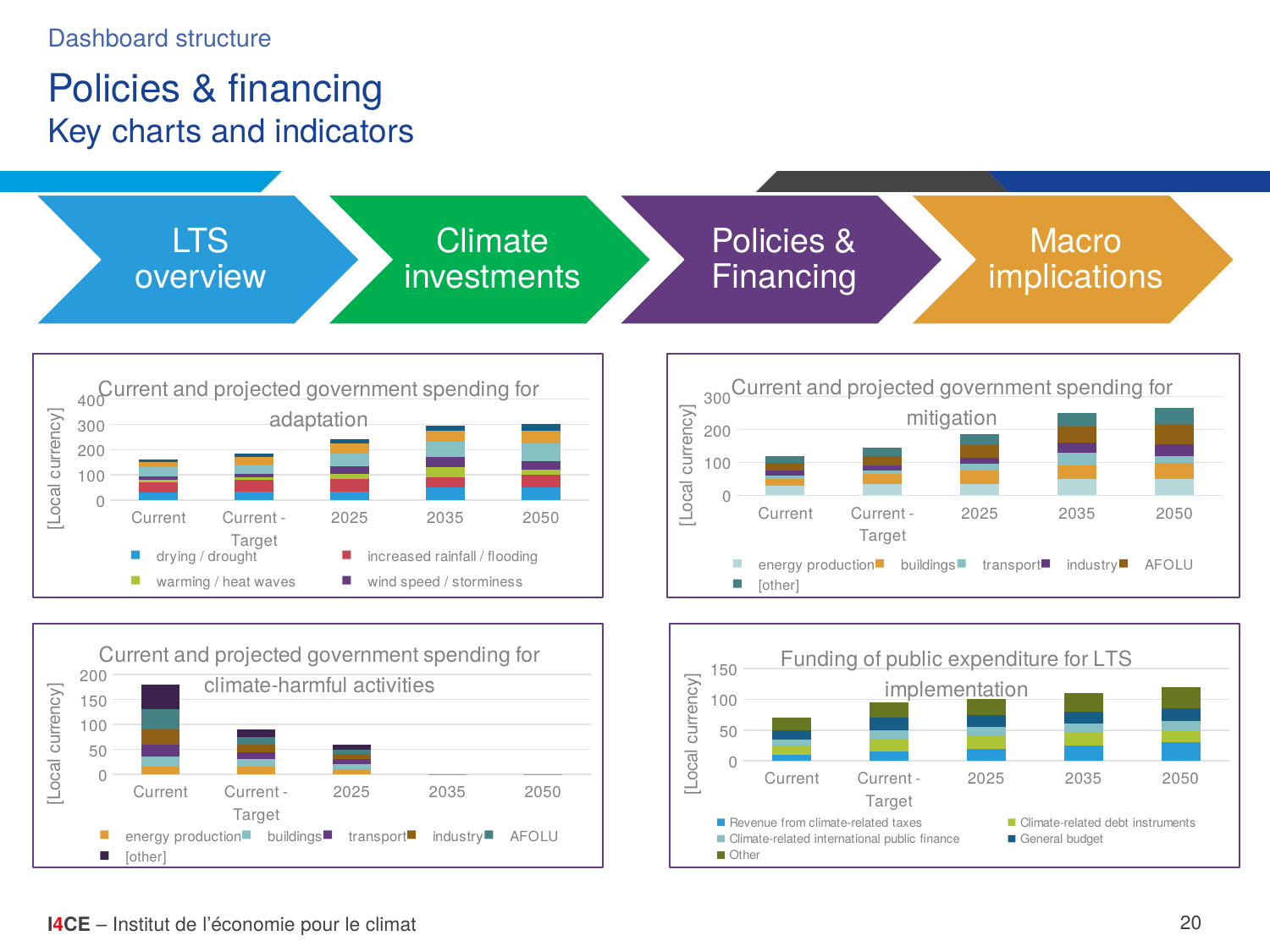

Dashboard structure
# Policies & financing Key charts and indicators
LTS overview
Climate investments
Policies & Financing
Macro implications

### Chart:

| Category |    energy production |    buildings |    transport |    industry |    AFOLU |    [other] |
|---|---|---|---|---|---|---|
| Current | 30.0 | 20.0 | 10.0 | 15.0 | 25.0 | 20.0 |
| Current - Target | 35.0 | 30.0 | 10.0 | 15.0 | 30.0 | 25.0 |
| 2025 | 35.0 | 40.0 | 20.0 | 20.0 | 40.0 | 30.0 |
| 2035 | 50.0 | 40.0 | 40.0 | 30.0 | 50.0 | 40.0 |
| 2050 | 50.0 | 50.0 | 20.0 | 35.0 | 60.0 | 50.0 |

### Chart:

| Category |    drying / drought |    increased rainfall / flooding |    warming / heat waves |    wind speed / storminess |    sea level rise |    [other disaster 1] |    [other disaster 2] |
|---|---|---|---|---|---|---|---|
| Current | 30.0 | 40.0 | 10.0 | 15.0 | 35.0 | 20.0 | 10.0 |
| Current - Target | 35.0 | 45.0 | 10.0 | 15.0 | 35.0 | 30.0 | 15.0 |
| 2025 | 35.0 | 50.0 | 20.0 | 30.0 | 50.0 | 40.0 | 15.0 |
| 2035 | 50.0 | 40.0 | 40.0 | 40.0 | 60.0 | 45.0 | 20.0 |
| 2050 | 50.0 | 50.0 | 20.0 | 35.0 | 70.0 | 50.0 | 25.0 |

### Chart:

| Category |    energy production |    buildings |    transport |    industry |    AFOLU |    [other] |
|---|---|---|---|---|---|---|
| Current | 15.0 | 20.0 | 25.0 | 30.0 | 40.0 | 50.0 |
| Current - Target | 15.0 | 15.0 | 15.0 | 15.0 | 15.0 | 15.0 |
| 2025 | 10.0 | 10.0 | 10.0 | 10.0 | 10.0 | 10.0 |
| 2035 | 0.0 | 0.0 | 0.0 | 0.0 | 0.0 | 0.0 |
| 2050 | 0.0 | 0.0 | 0.0 | 0.0 | 0.0 | 0.0 |

### Chart:

| Category | Revenue from climate-related taxes | Climate-related debt instruments | Climate-related international public finance | General budget | Other |
|---|---|---|---|---|---|
| Current | 10.0 | 15.0 | 10.0 | 15.0 | 20.0 |
| Current - Target | 15.0 | 20.0 | 15.0 | 20.0 | 25.0 |
| 2025 | 20.0 | 20.0 | 15.0 | 20.0 | 25.0 |
| 2035 | 25.0 | 20.0 | 15.0 | 20.0 | 30.0 |
| 2050 | 30.0 | 20.0 | 15.0 | 20.0 | 35.0 |